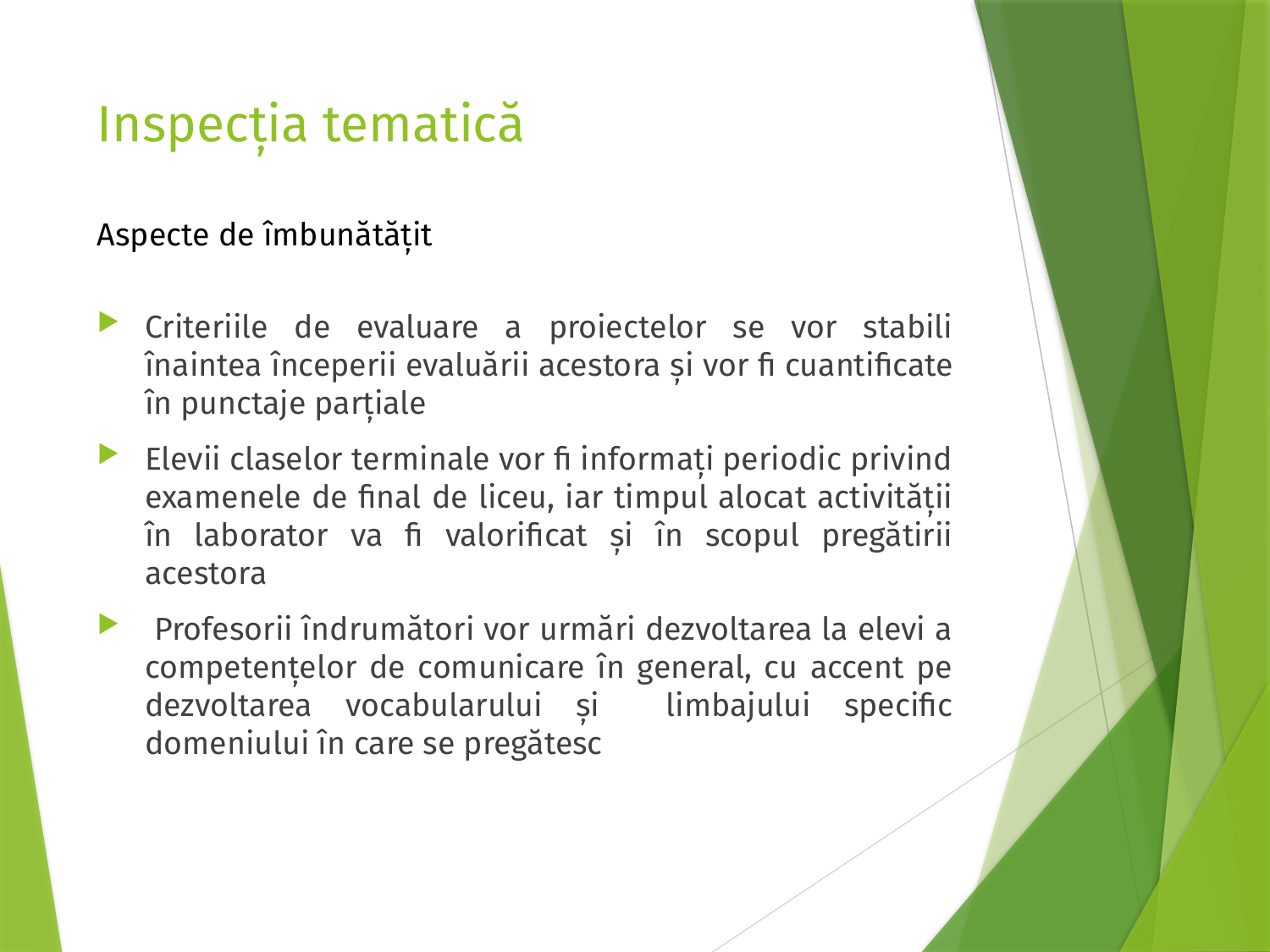

# Inspecția tematică Aspecte de îmbunătățit
Criteriile de evaluare a proiectelor se vor stabili înaintea începerii evaluării acestora şi vor fi cuantificate în punctaje parţiale
Elevii claselor terminale vor fi informați periodic privind examenele de final de liceu, iar timpul alocat activității în laborator va fi valorificat și în scopul pregătirii acestora
 Profesorii îndrumători vor urmări dezvoltarea la elevi a competențelor de comunicare în general, cu accent pe dezvoltarea vocabularului și  limbajului specific domeniului în care se pregătesc